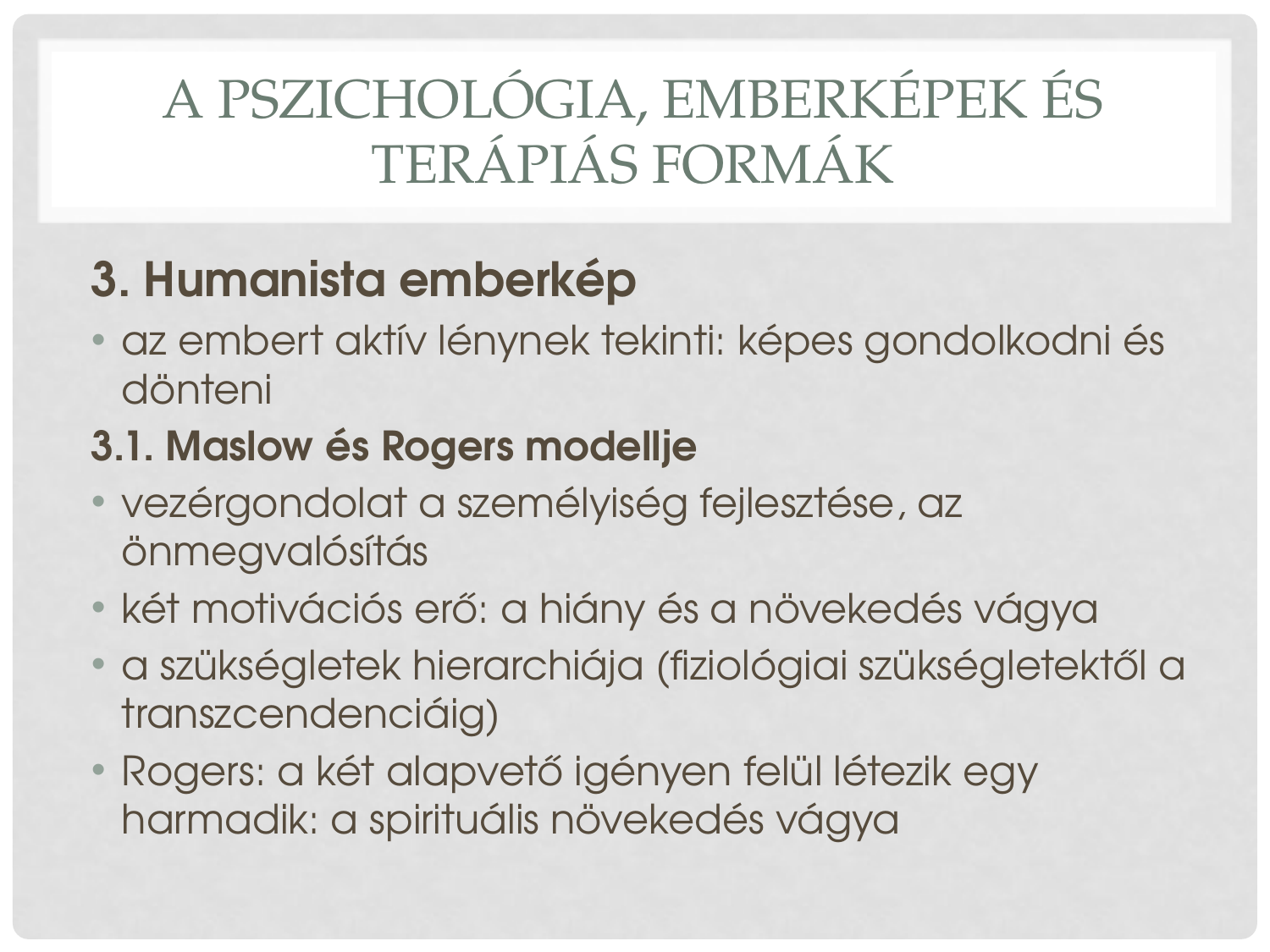

# A pszichológia, emberképek és terápiás formák
3. Humanista emberkép
az embert aktív lénynek tekinti: képes gondolkodni és dönteni
3.1. Maslow és Rogers modellje
vezérgondolat a személyiség fejlesztése, az önmegvalósítás
két motivációs erő: a hiány és a növekedés vágya
a szükségletek hierarchiája (fiziológiai szükségletektől a transzcendenciáig)
Rogers: a két alapvető igényen felül létezik egy harmadik: a spirituális növekedés vágya